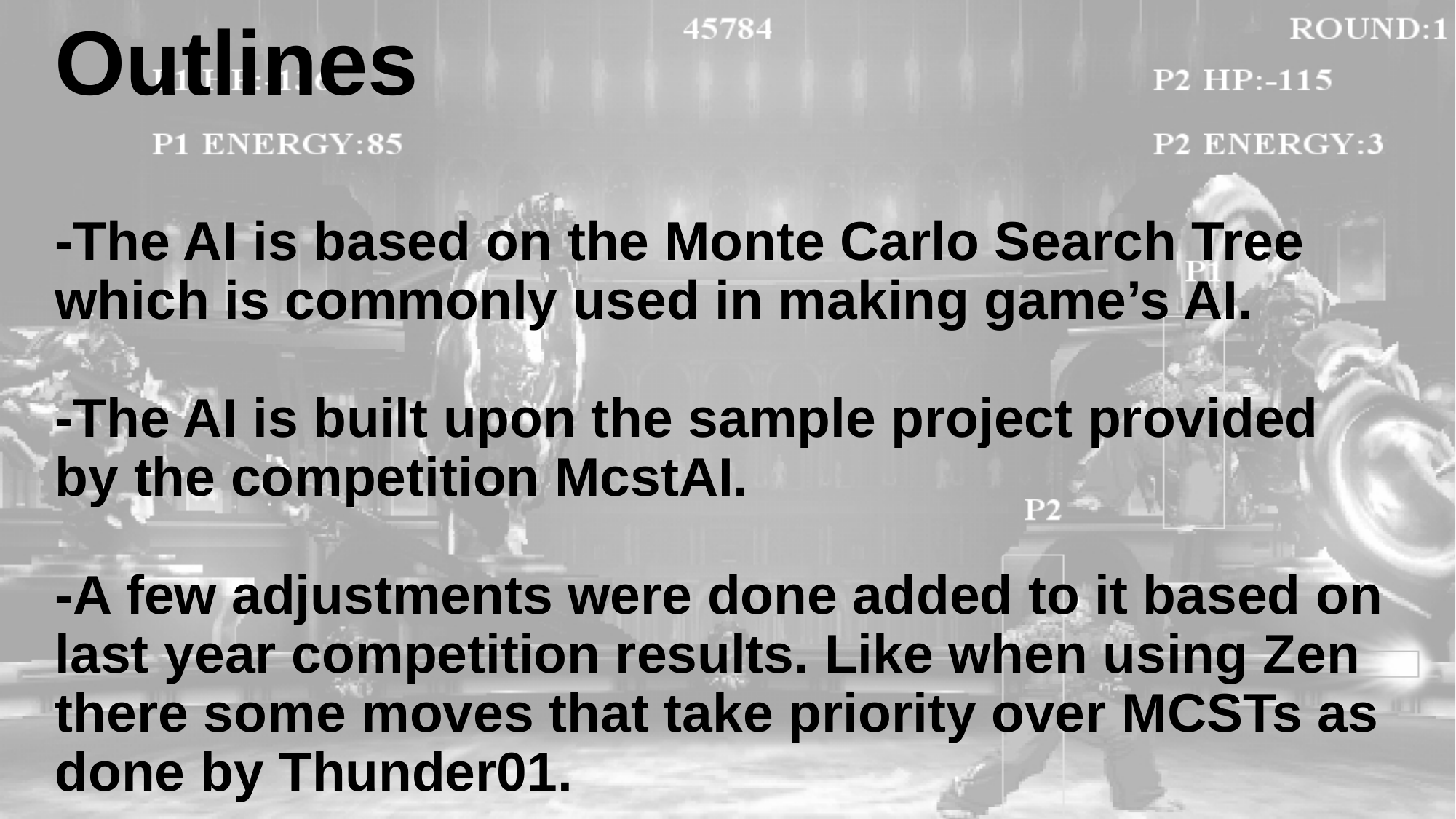

# Outlines -The AI is based on the Monte Carlo Search Tree which is commonly used in making game’s AI. -The AI is built upon the sample project provided by the competition McstAI. -A few adjustments were done added to it based on last year competition results. Like when using Zen there some moves that take priority over MCSTs as done by Thunder01.